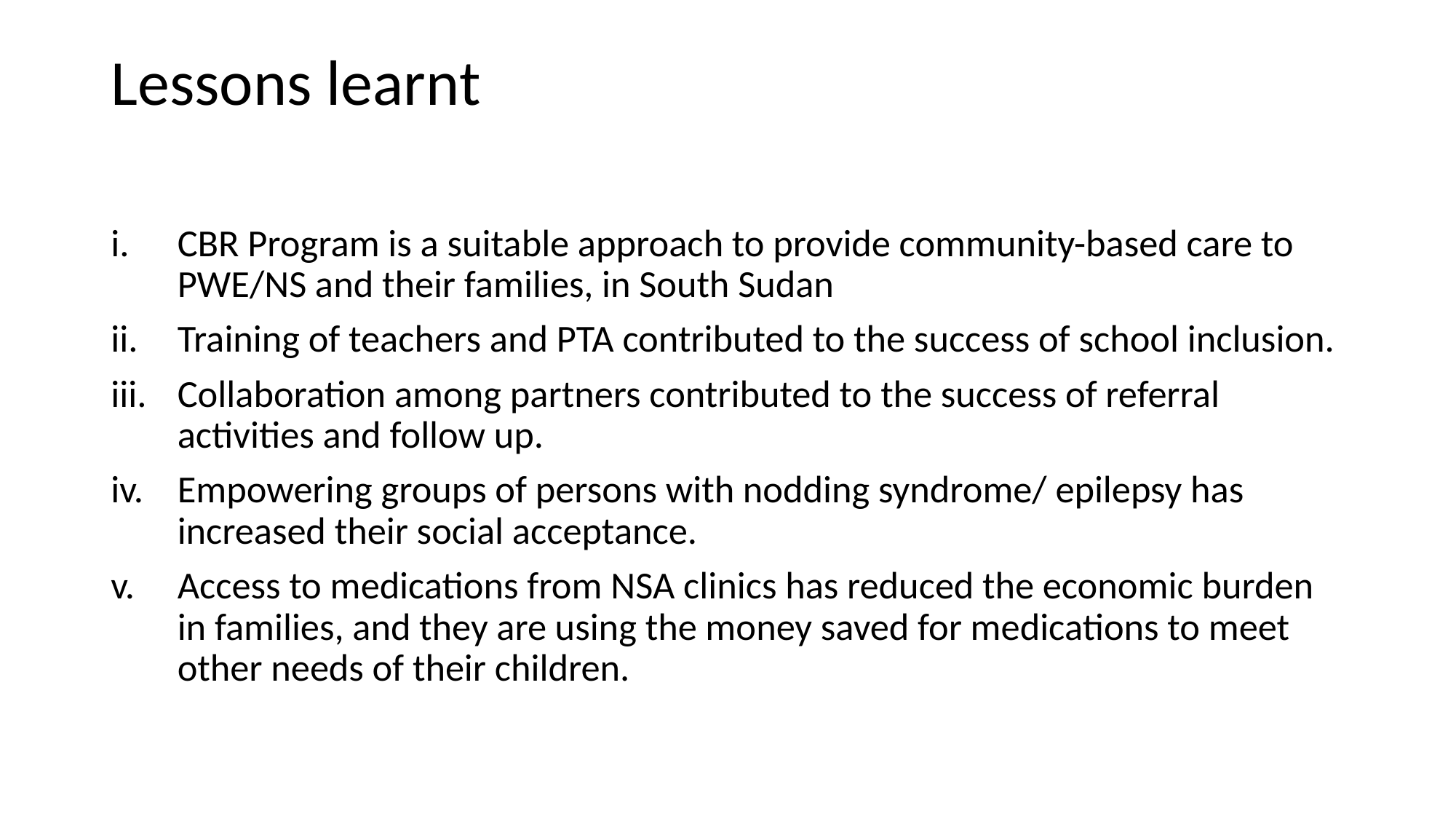

# Lessons learnt
CBR Program is a suitable approach to provide community-based care to PWE/NS and their families, in South Sudan
Training of teachers and PTA contributed to the success of school inclusion.
Collaboration among partners contributed to the success of referral activities and follow up.
Empowering groups of persons with nodding syndrome/ epilepsy has increased their social acceptance.
Access to medications from NSA clinics has reduced the economic burden in families, and they are using the money saved for medications to meet other needs of their children.